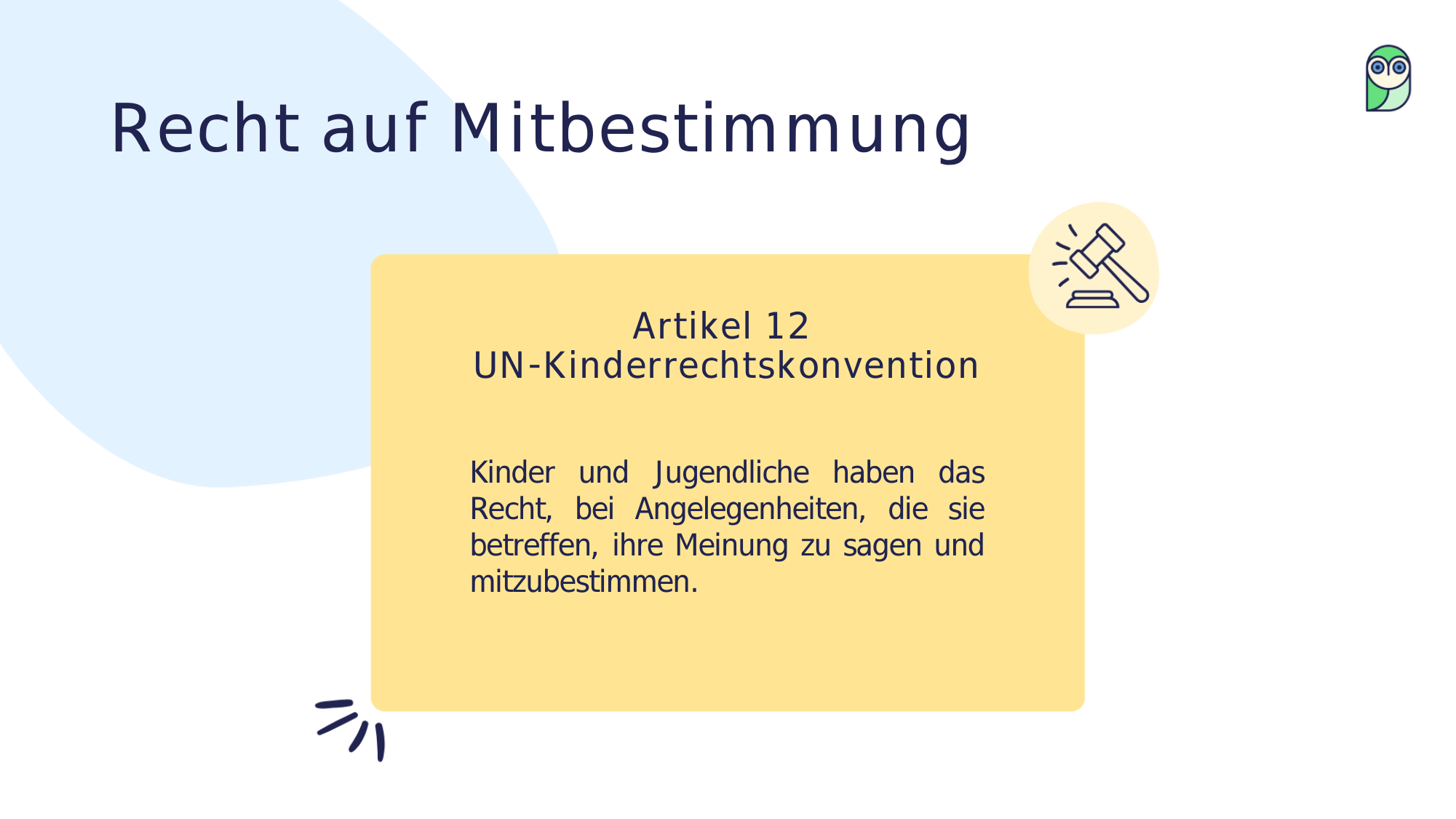

Recht auf Mitbestimmung
Artikel 12
UN-Kinderrechtskonvention
Kinder und Jugendliche haben das Recht, bei Angelegenheiten, die sie betreffen, ihre Meinung zu sagen und mitzubestimmen.